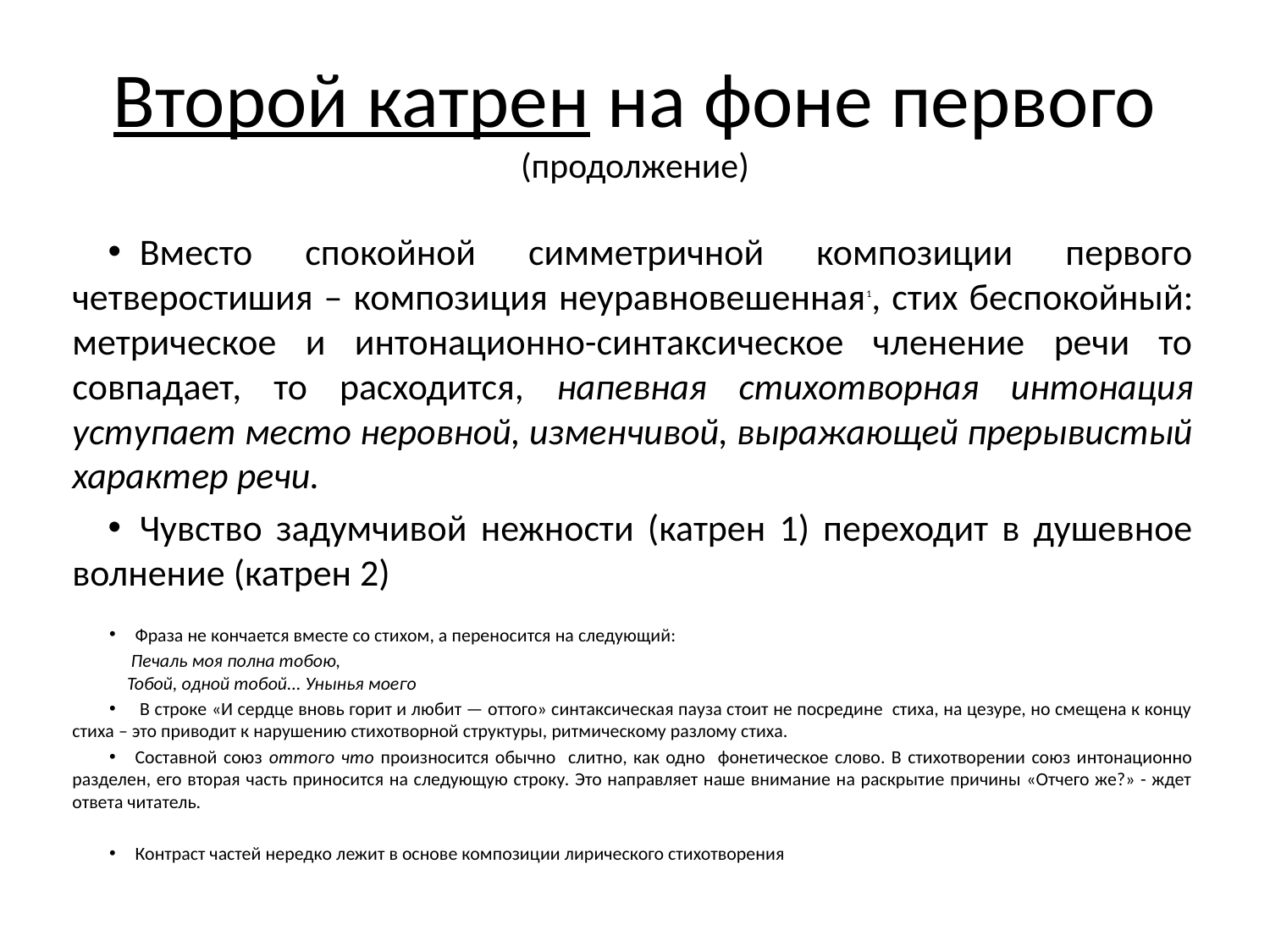

# Второй катрен на фоне первого (продолжение)
Вместо спокойной симметричной композиции первого четверостишия – композиция неуравновешенная1, стих беспокойный: метрическое и интонационно-синтаксическое членение речи то совпадает, то расходится, напевная стихотворная интонация уступает место неровной, изменчивой, выражающей прерывистый характер речи.
Чувство задумчивой нежности (катрен 1) переходит в душевное волнение (катрен 2)

Фраза не кончается вместе со стихом, а переносится на следующий:
Печаль моя полна тобою,
             Тобой, одной тобой... Унынья моего
 В строке «И сердце вновь горит и любит — оттого» синтаксическая пауза стоит не посредине  стиха, на цезуре, но смещена к концу стиха – это приводит к нарушению стихотворной структуры, ритмическому разлому стиха.
Составной союз оттого что произносится обычно  слитно, как одно  фонетическое слово. В стихотворении союз интонационно разделен, его вторая часть приносится на следующую строку. Это направляет наше внимание на раскрытие причины «Отчего же?» - ждет ответа читатель.

Контраст частей нередко лежит в основе композиции лирического стихотворения